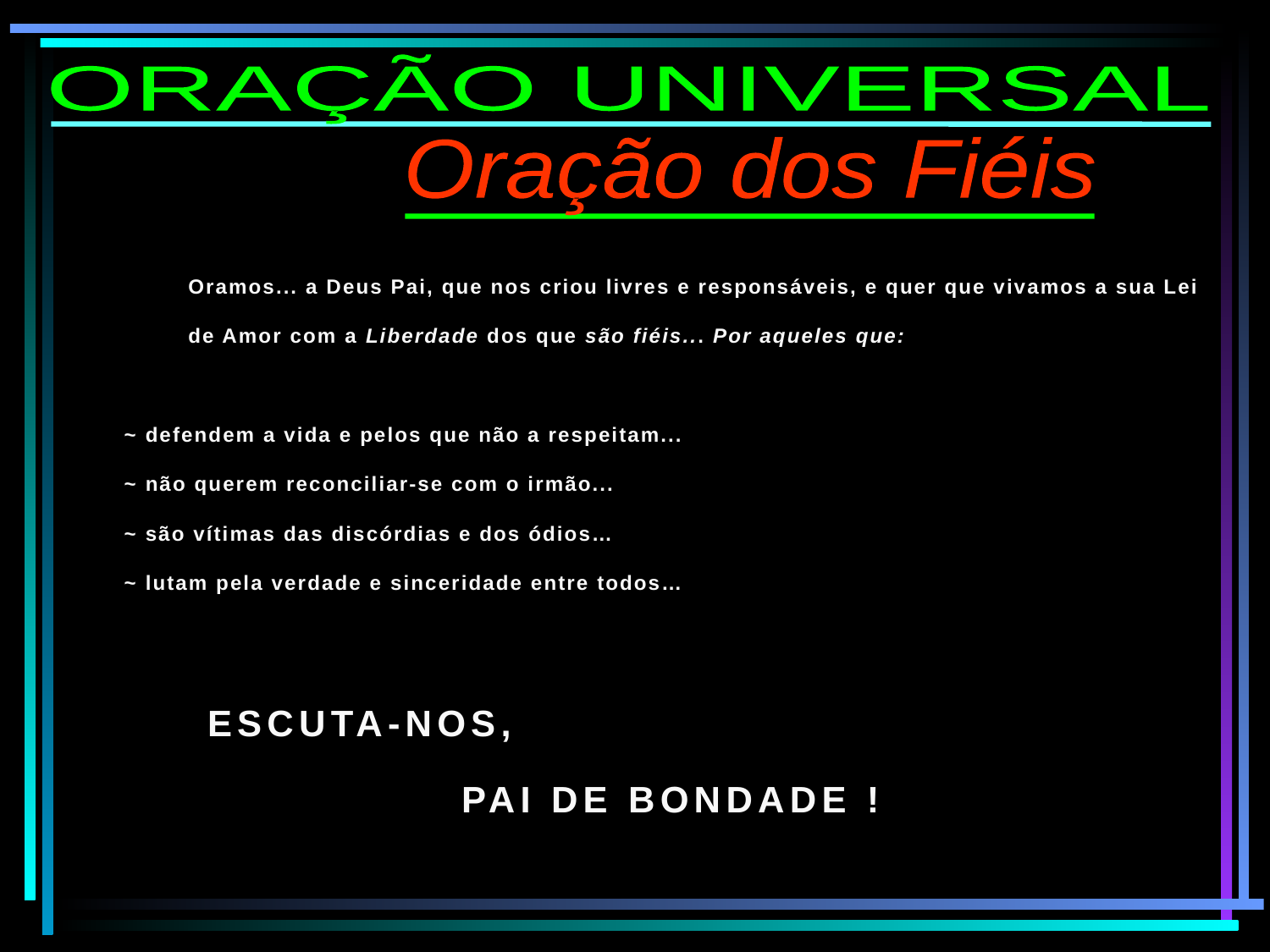

ORAÇÃO UNIVERSAL

Oração dos Fiéis

Oramos... a Deus Pai, que nos criou livres e responsáveis, e quer que vivamos a sua Lei de Amor com a Liberdade dos que são fiéis... Por aqueles que:

   ~ defendem a vida e pelos que não a respeitam...
   ~ não querem reconciliar-se com o irmão...
   ~ são vítimas das discórdias e dos ódios…
   ~ lutam pela verdade e sinceridade entre todos…
ESCUTA-NOS,
		PAI DE BONDADE !